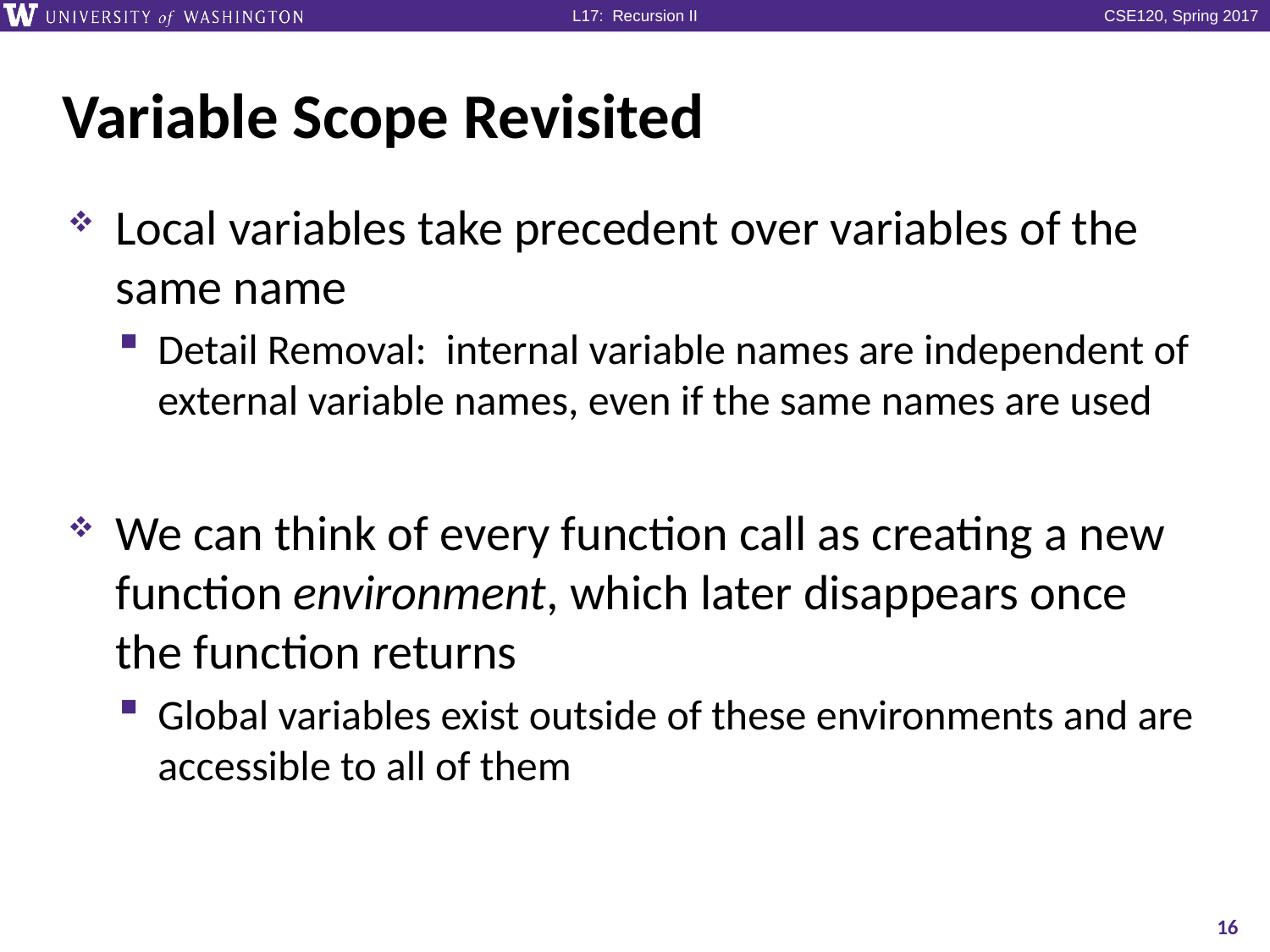

# Variable Scope Revisited
Local variables take precedent over variables of the same name
Detail Removal:  internal variable names are independent of external variable names, even if the same names are used

We can think of every function call as creating a new function environment, which later disappears once the function returns
Global variables exist outside of these environments and are accessible to all of them

16